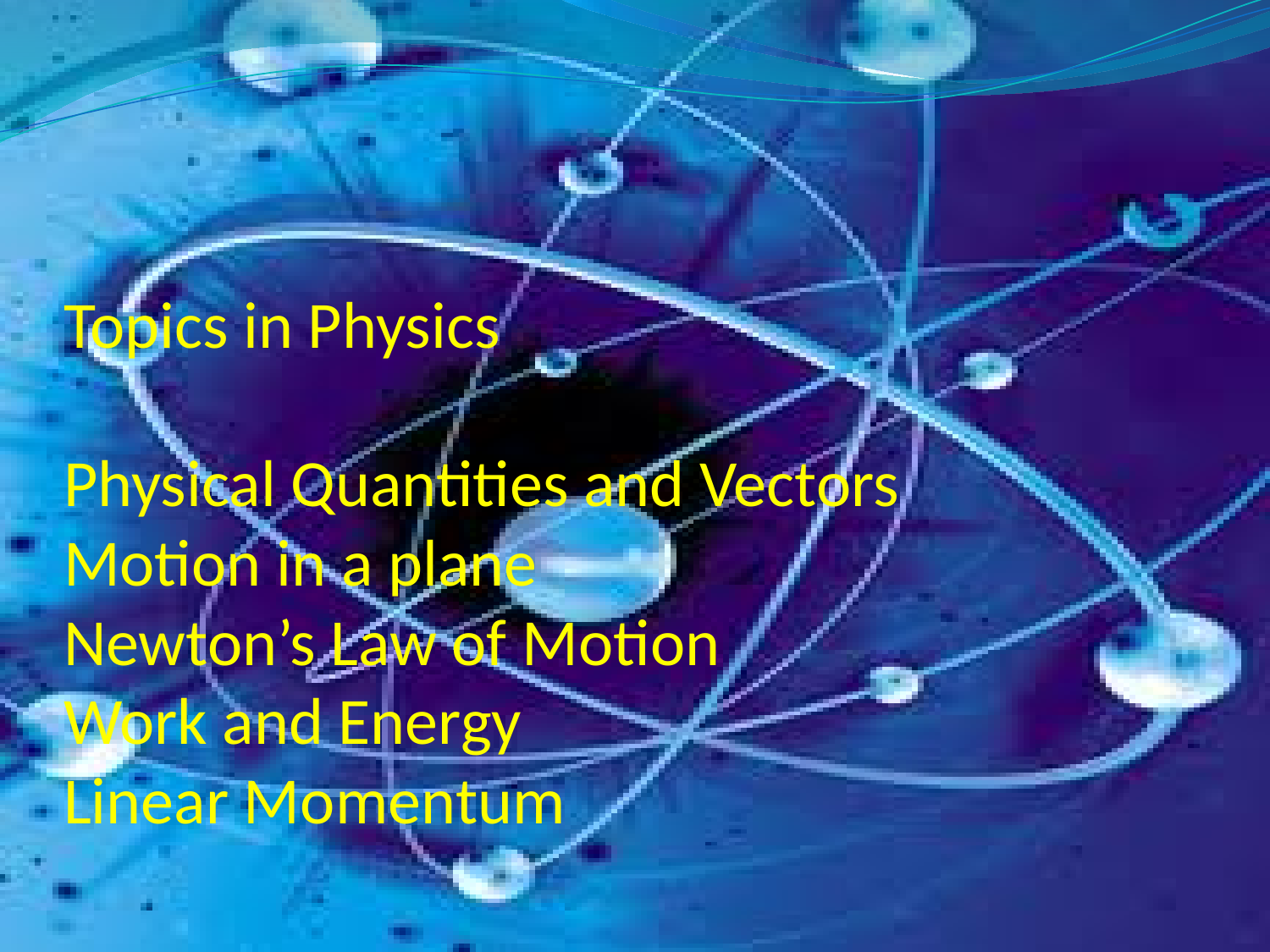

# Topics in Physics Physical Quantities and Vectors Motion in a plane Newton’s Law of Motion Work and Energy Linear Momentum